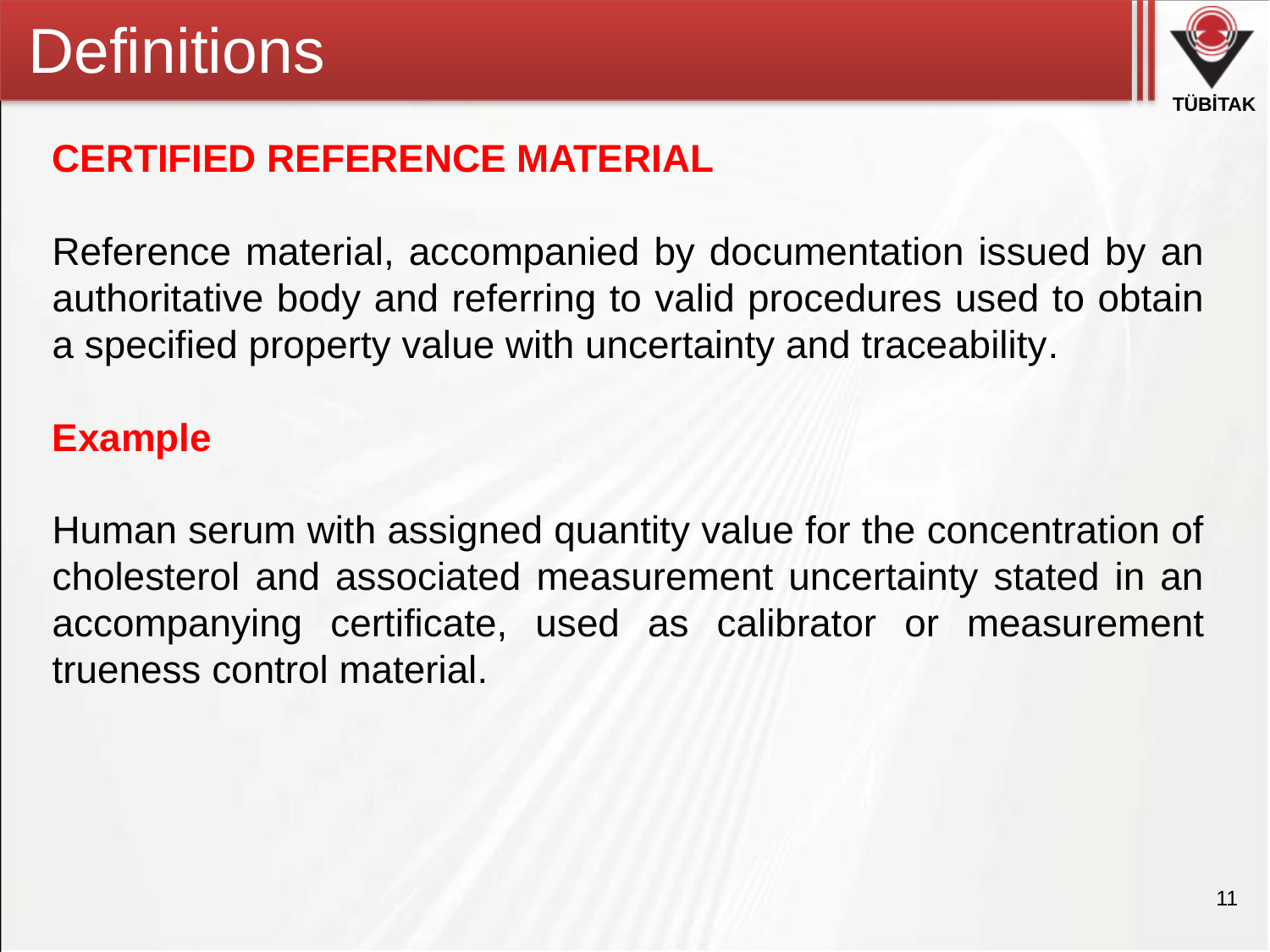

Definitions
CERTIFIED REFERENCE MATERIAL

Reference material, accompanied by documentation issued by an authoritative body and referring to valid procedures used to obtain a specified property value with uncertainty and traceability.

Example

Human serum with assigned quantity value for the concentration of cholesterol and associated measurement uncertainty stated in an accompanying certificate, used as calibrator or measurement trueness control material.

11